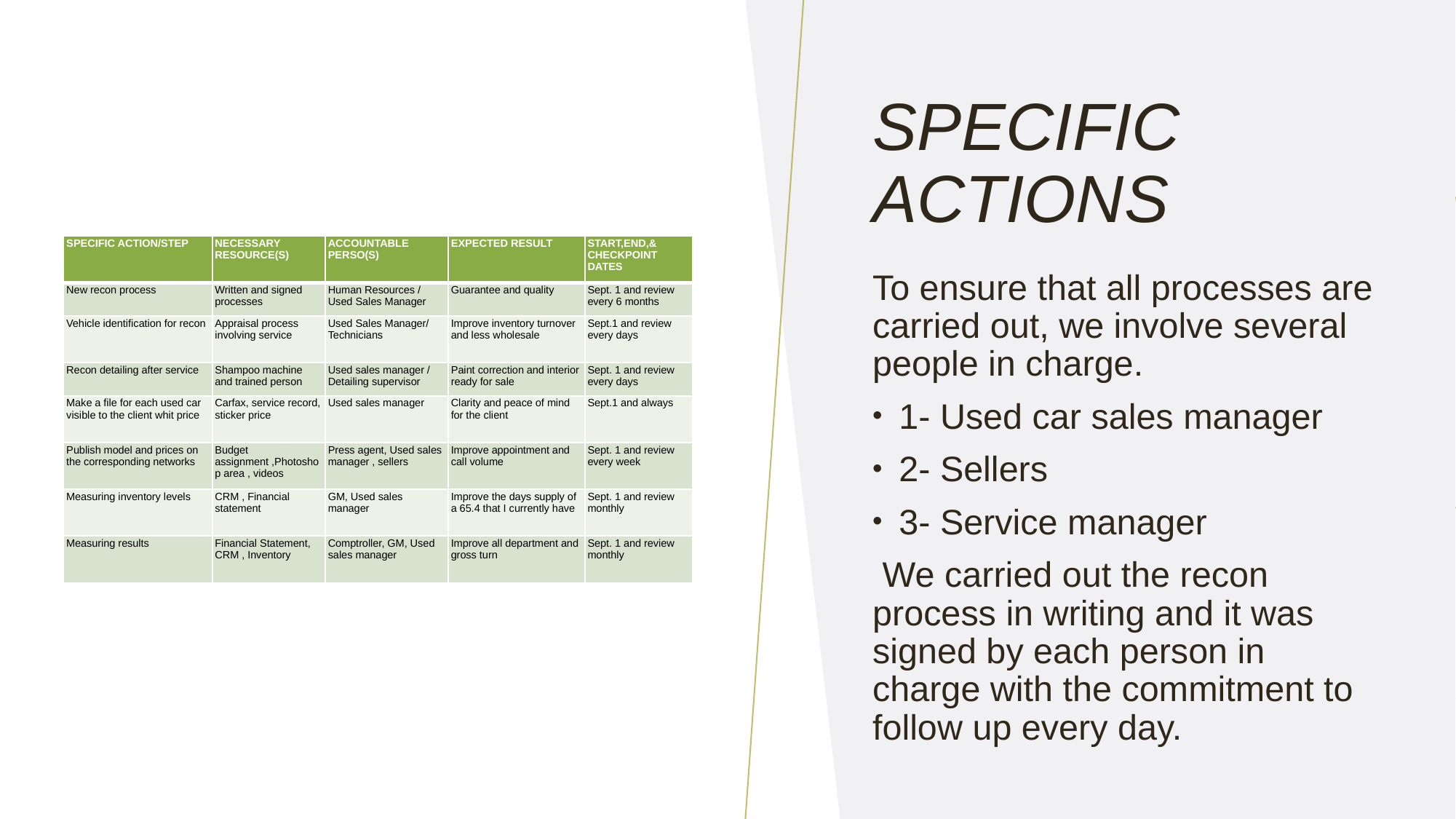

# Specific actions
| SPECIFIC ACTION/STEP | NECESSARY RESOURCE(S) | ACCOUNTABLE PERSO(S) | EXPECTED RESULT | START,END,& CHECKPOINT DATES |
| --- | --- | --- | --- | --- |
| New recon process | Written and signed processes | Human Resources / Used Sales Manager | Guarantee and quality | Sept. 1 and review every 6 months |
| Vehicle identification for recon | Appraisal process involving service | Used Sales Manager/ Technicians | Improve inventory turnover and less wholesale | Sept.1 and review every days |
| Recon detailing after service | Shampoo machine and trained person | Used sales manager / Detailing supervisor | Paint correction and interior ready for sale | Sept. 1 and review every days |
| Make a file for each used car visible to the client whit price | Carfax, service record, sticker price | Used sales manager | Clarity and peace of mind for the client | Sept.1 and always |
| Publish model and prices on the corresponding networks | Budget assignment ,Photoshop area , videos | Press agent, Used sales manager , sellers | Improve appointment and call volume | Sept. 1 and review every week |
| Measuring inventory levels | CRM , Financial statement | GM, Used sales manager | Improve the days supply of a 65.4 that I currently have | Sept. 1 and review monthly |
| Measuring results | Financial Statement, CRM , Inventory | Comptroller, GM, Used sales manager | Improve all department and gross turn | Sept. 1 and review monthly |
To ensure that all processes are carried out, we involve several people in charge.
1- Used car sales manager
2- Sellers
3- Service manager
 We carried out the recon process in writing and it was signed by each person in charge with the commitment to follow up every day.